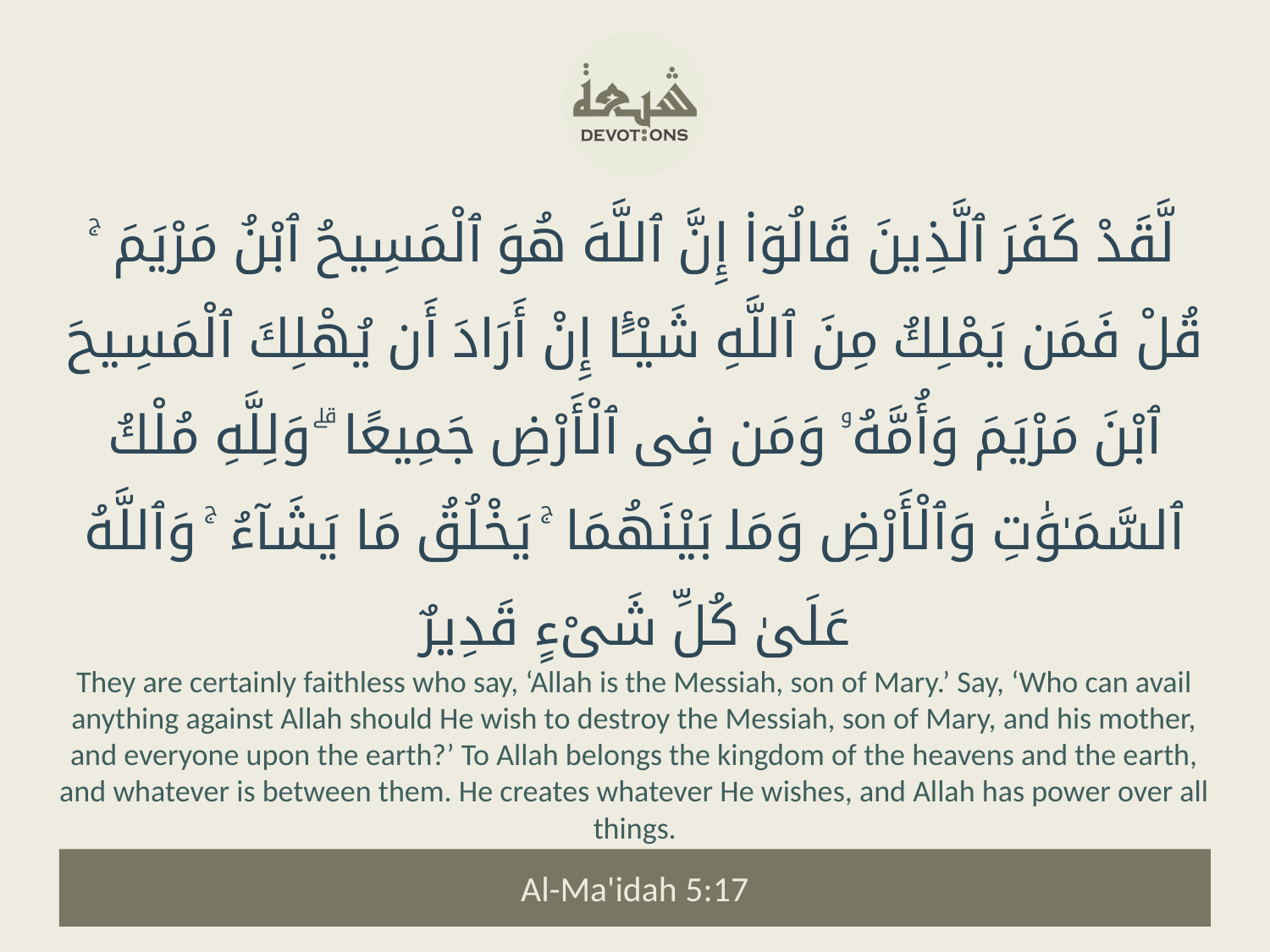

لَّقَدْ كَفَرَ ٱلَّذِينَ قَالُوٓا۟ إِنَّ ٱللَّهَ هُوَ ٱلْمَسِيحُ ٱبْنُ مَرْيَمَ ۚ قُلْ فَمَن يَمْلِكُ مِنَ ٱللَّهِ شَيْـًٔا إِنْ أَرَادَ أَن يُهْلِكَ ٱلْمَسِيحَ ٱبْنَ مَرْيَمَ وَأُمَّهُۥ وَمَن فِى ٱلْأَرْضِ جَمِيعًا ۗ وَلِلَّهِ مُلْكُ ٱلسَّمَـٰوَٰتِ وَٱلْأَرْضِ وَمَا بَيْنَهُمَا ۚ يَخْلُقُ مَا يَشَآءُ ۚ وَٱللَّهُ عَلَىٰ كُلِّ شَىْءٍ قَدِيرٌ
They are certainly faithless who say, ‘Allah is the Messiah, son of Mary.’ Say, ‘Who can avail anything against Allah should He wish to destroy the Messiah, son of Mary, and his mother, and everyone upon the earth?’ To Allah belongs the kingdom of the heavens and the earth, and whatever is between them. He creates whatever He wishes, and Allah has power over all things.
Al-Ma'idah 5:17